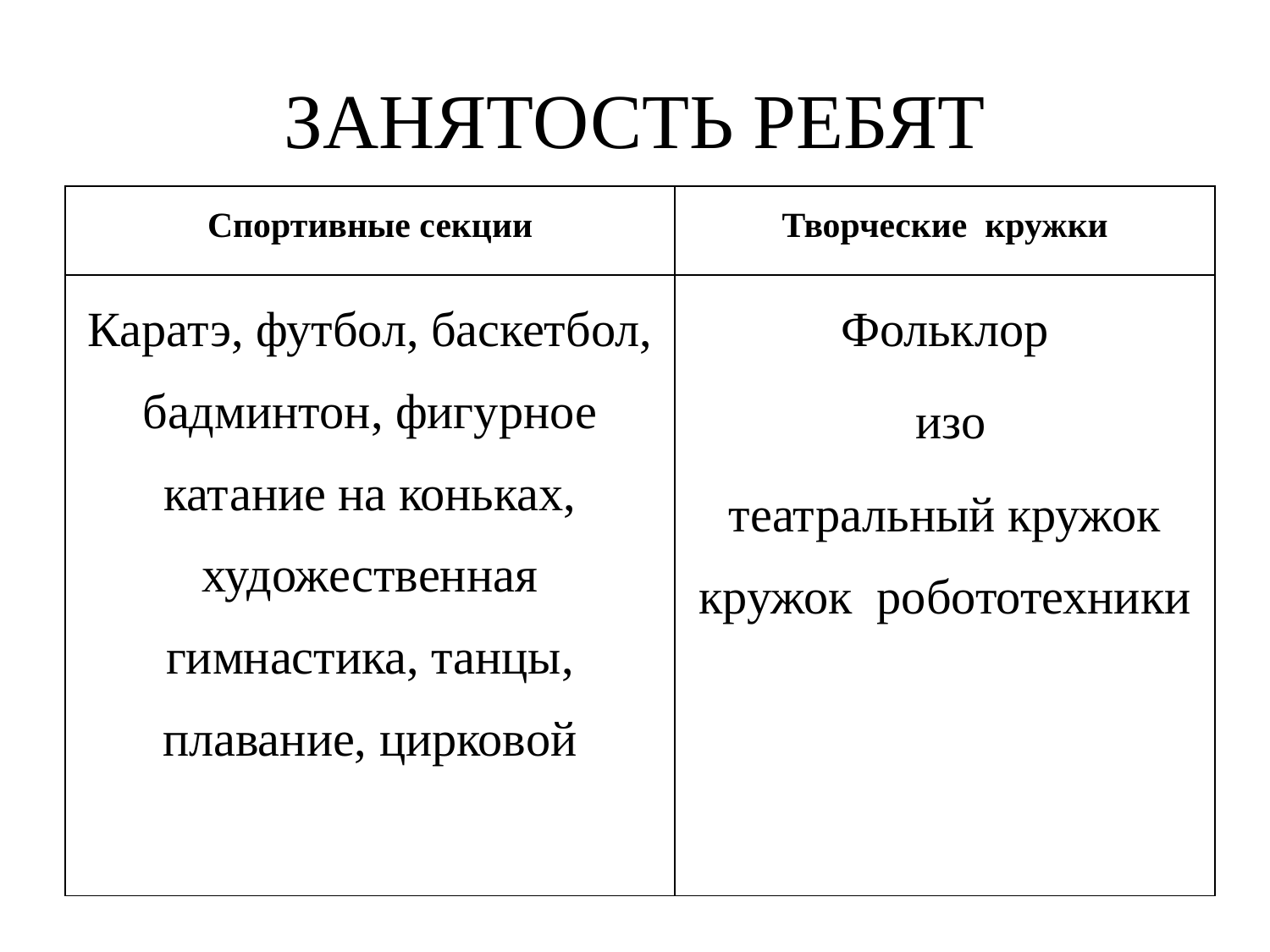

# ЗАНЯТОСТЬ РЕБЯТ
| Спортивные секции | Творческие кружки |
| --- | --- |
| Каратэ, футбол, баскетбол, бадминтон, фигурное катание на коньках, художественная гимнастика, танцы, плавание, цирковой | Фольклор изо театральный кружок кружок робототехники |